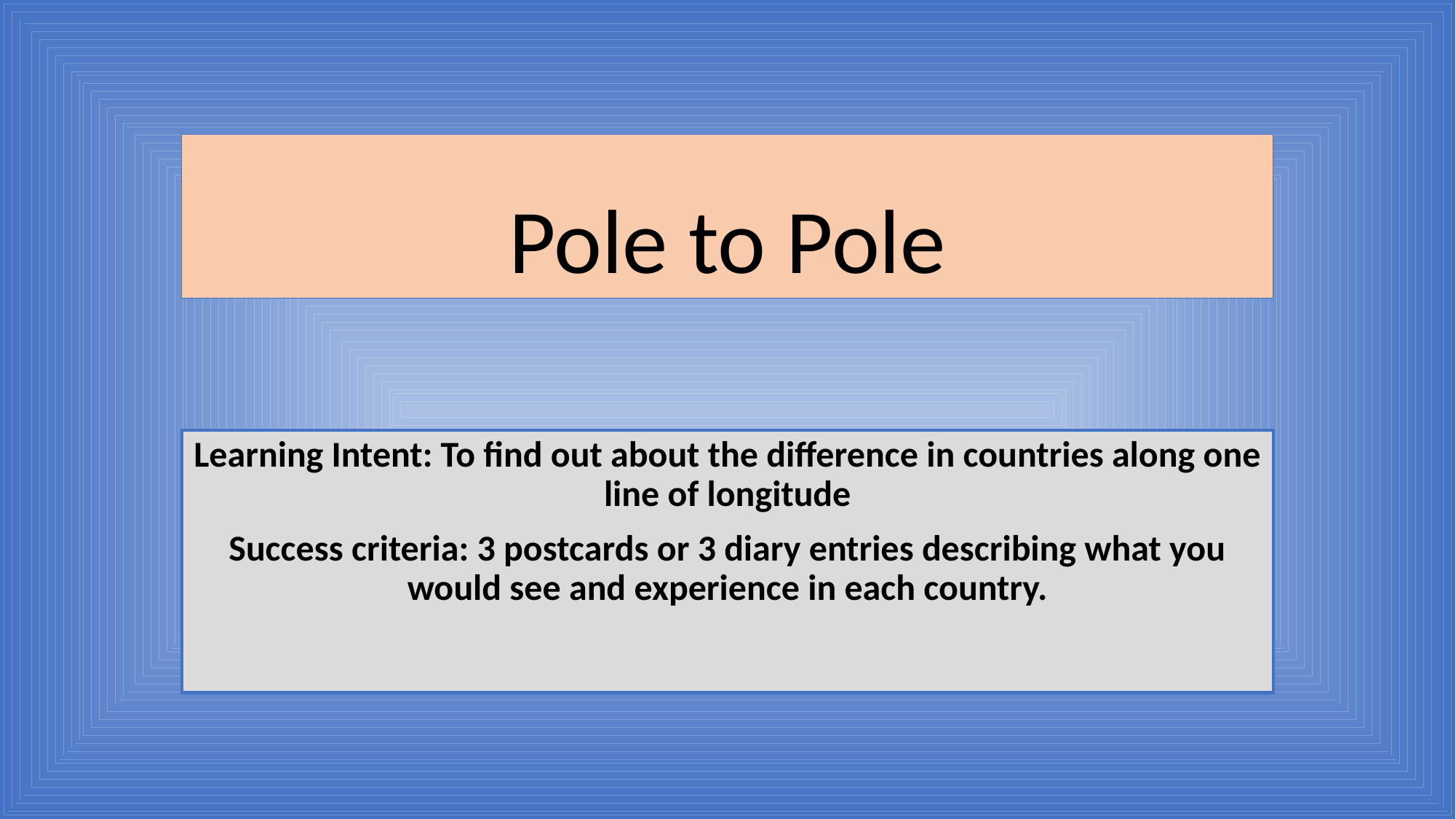

# Pole to Pole
Learning Intent: To find out about the difference in countries along one line of longitude
Success criteria: 3 postcards or 3 diary entries describing what you would see and experience in each country.